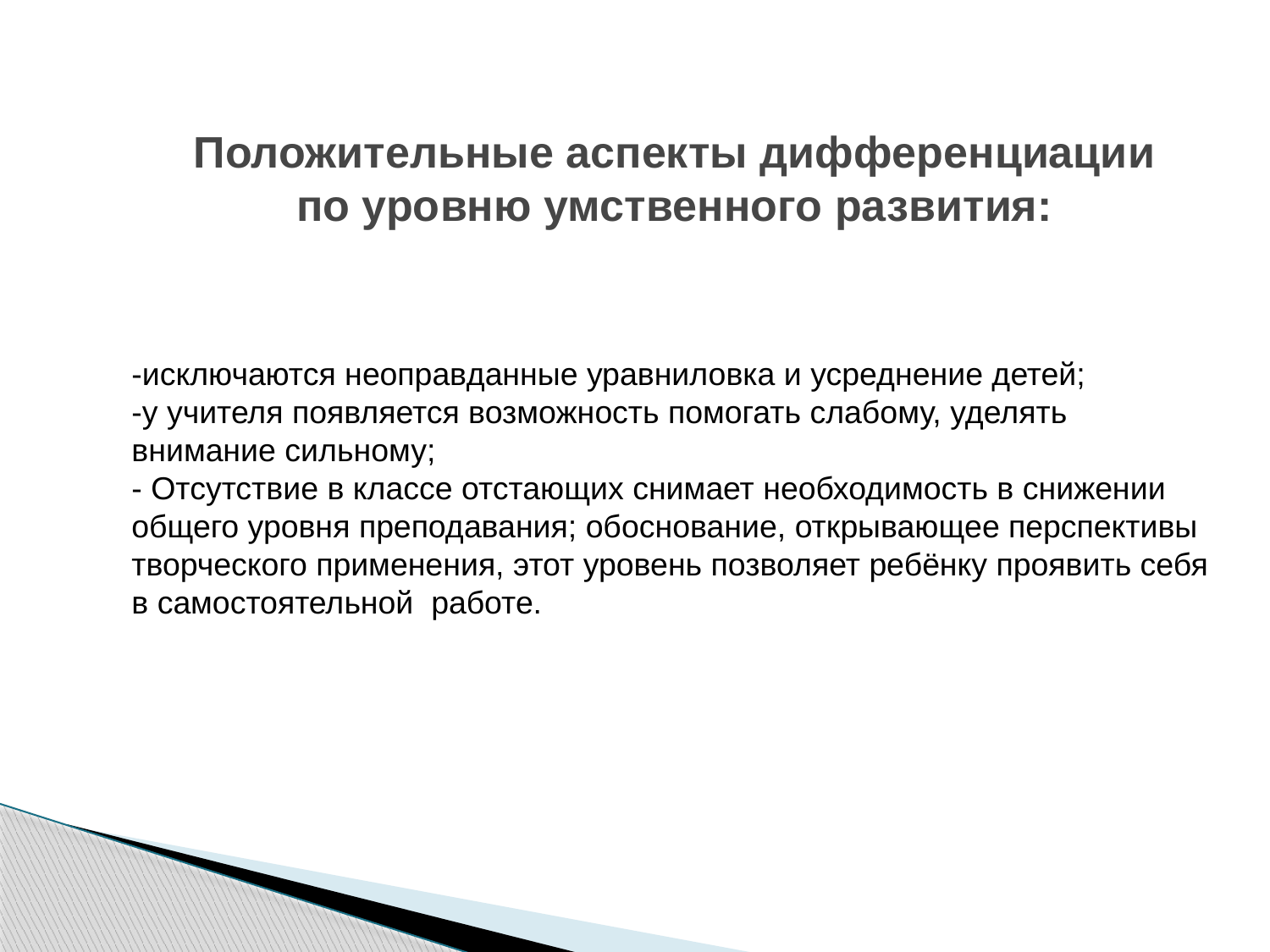

# Положительные аспекты дифференциации по уровню умственного развития:

-исключаются неоправданные уравниловка и усреднение детей;
-у учителя появляется возможность помогать слабому, уделять внимание сильному;
- Отсутствие в классе отстающих снимает необходимость в снижении общего уровня преподавания; обоснование, открывающее перспективы творческого применения, этот уровень позволяет ребёнку проявить себя в самостоятельной  работе.